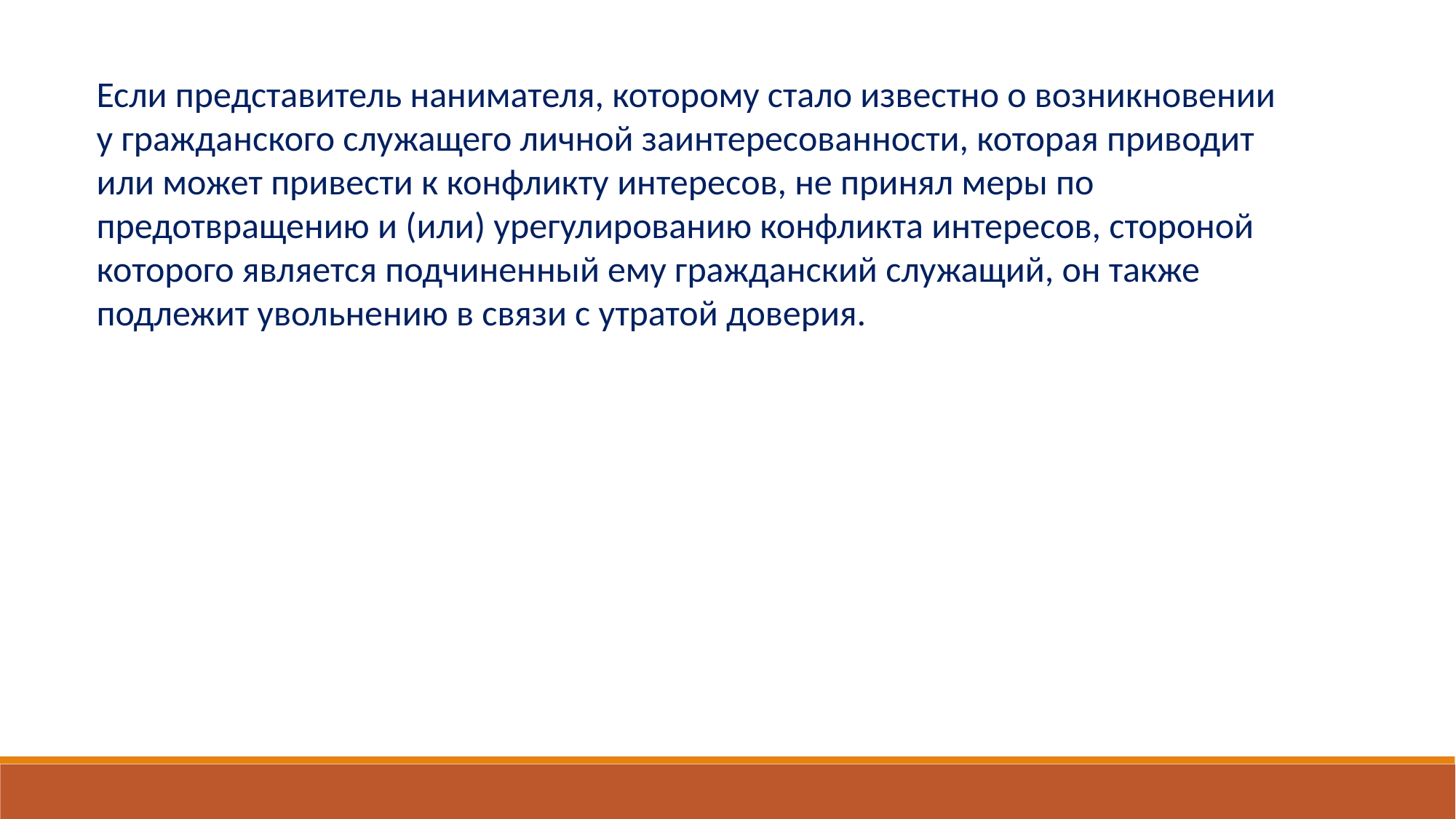

Если представитель нанимателя, которому стало известно о возникновении у гражданского служащего личной заинтересованности, которая приводит или может привести к конфликту интересов, не принял меры по предотвращению и (или) урегулированию конфликта интересов, стороной которого является подчиненный ему гражданский служащий, он также подлежит увольнению в связи с утратой доверия.